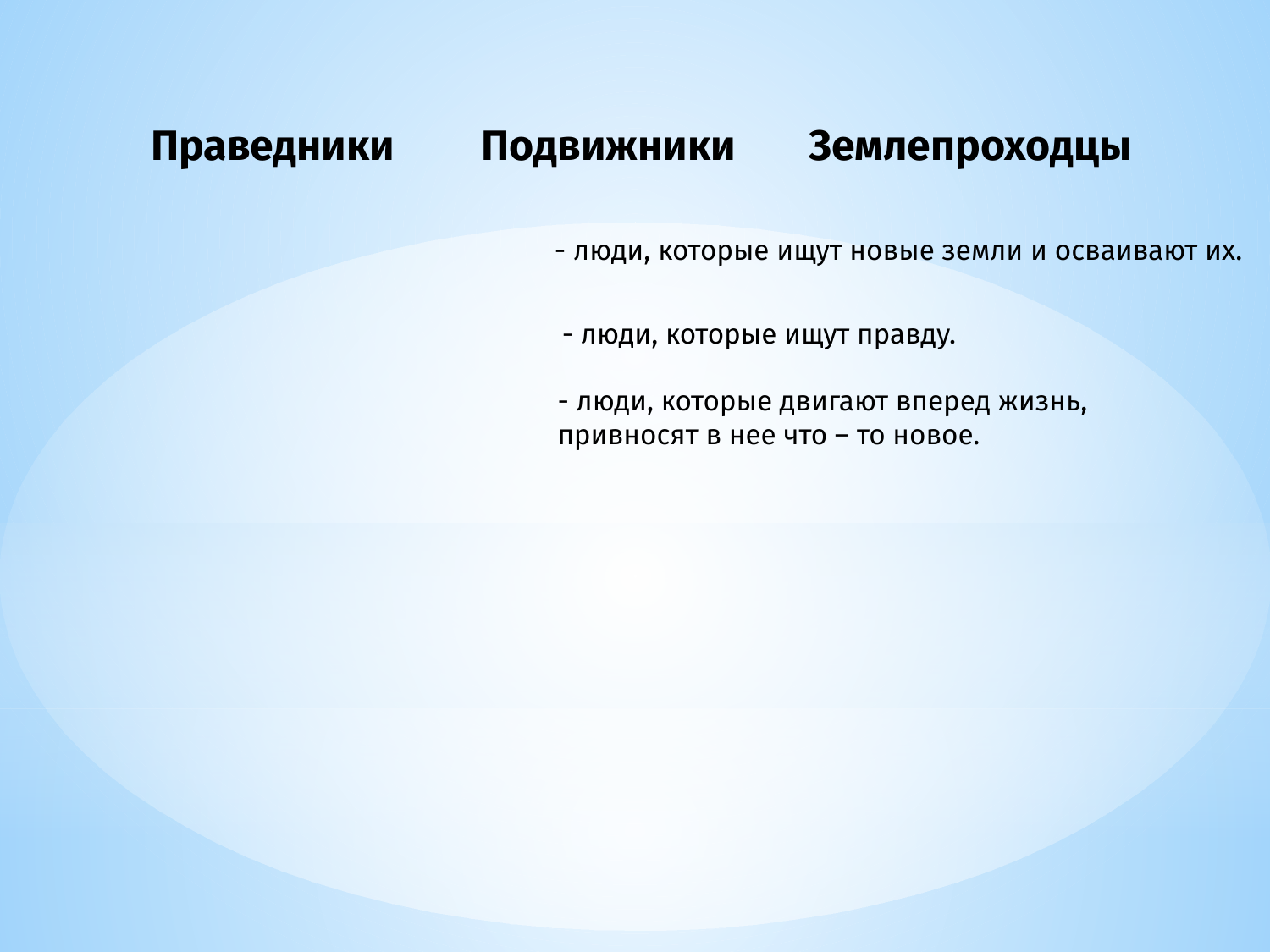

Праведники
Подвижники
Землепроходцы
- люди, которые ищут новые земли и осваивают их.
- люди, которые ищут правду.
- люди, которые двигают вперед жизнь,
привносят в нее что – то новое.